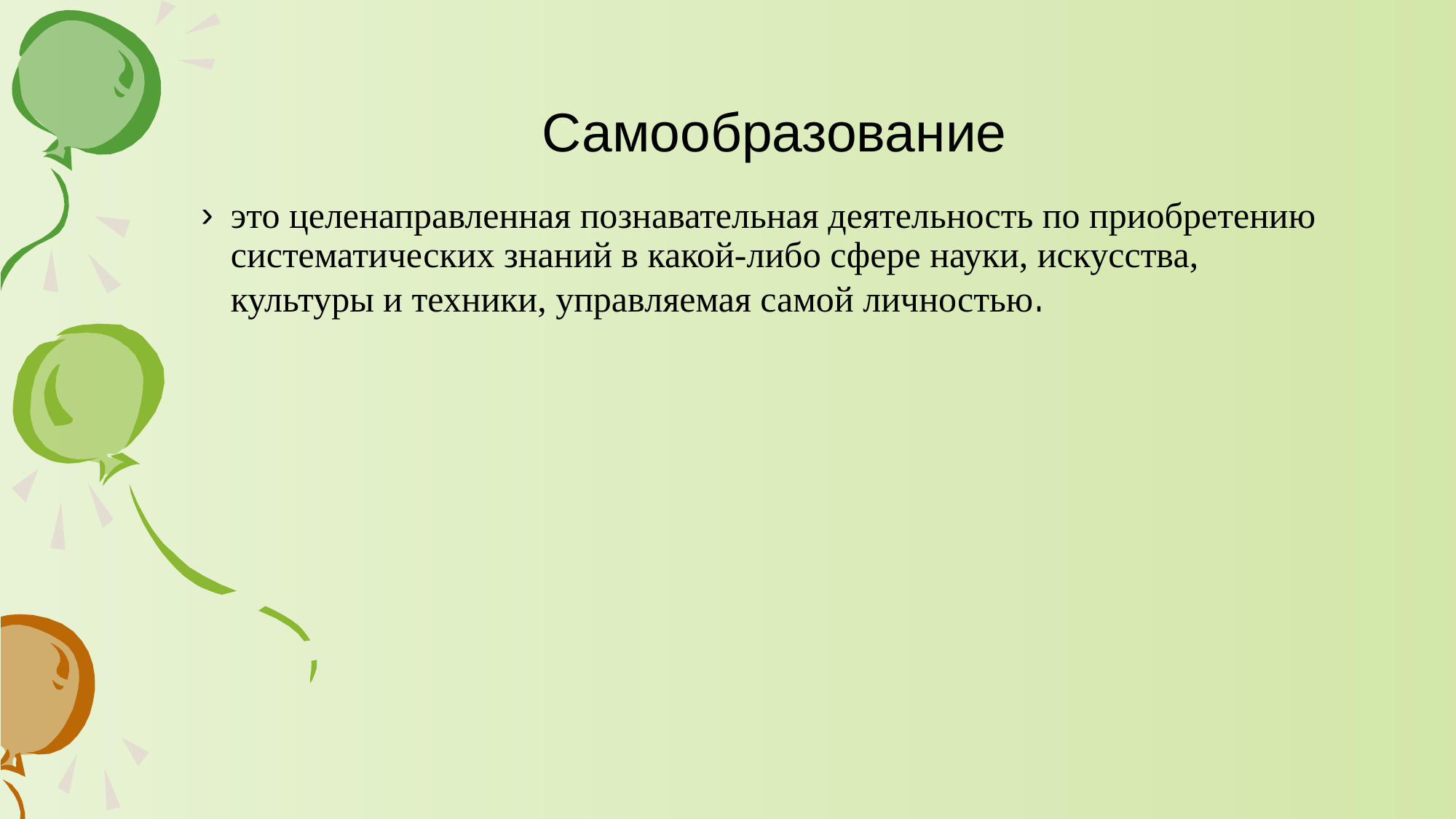

# Самообразование
это целенаправленная познавательная деятельность по приобретению систематических знаний в какой-либо сфере науки, искусства, культуры и техники, управляемая самой личностью.